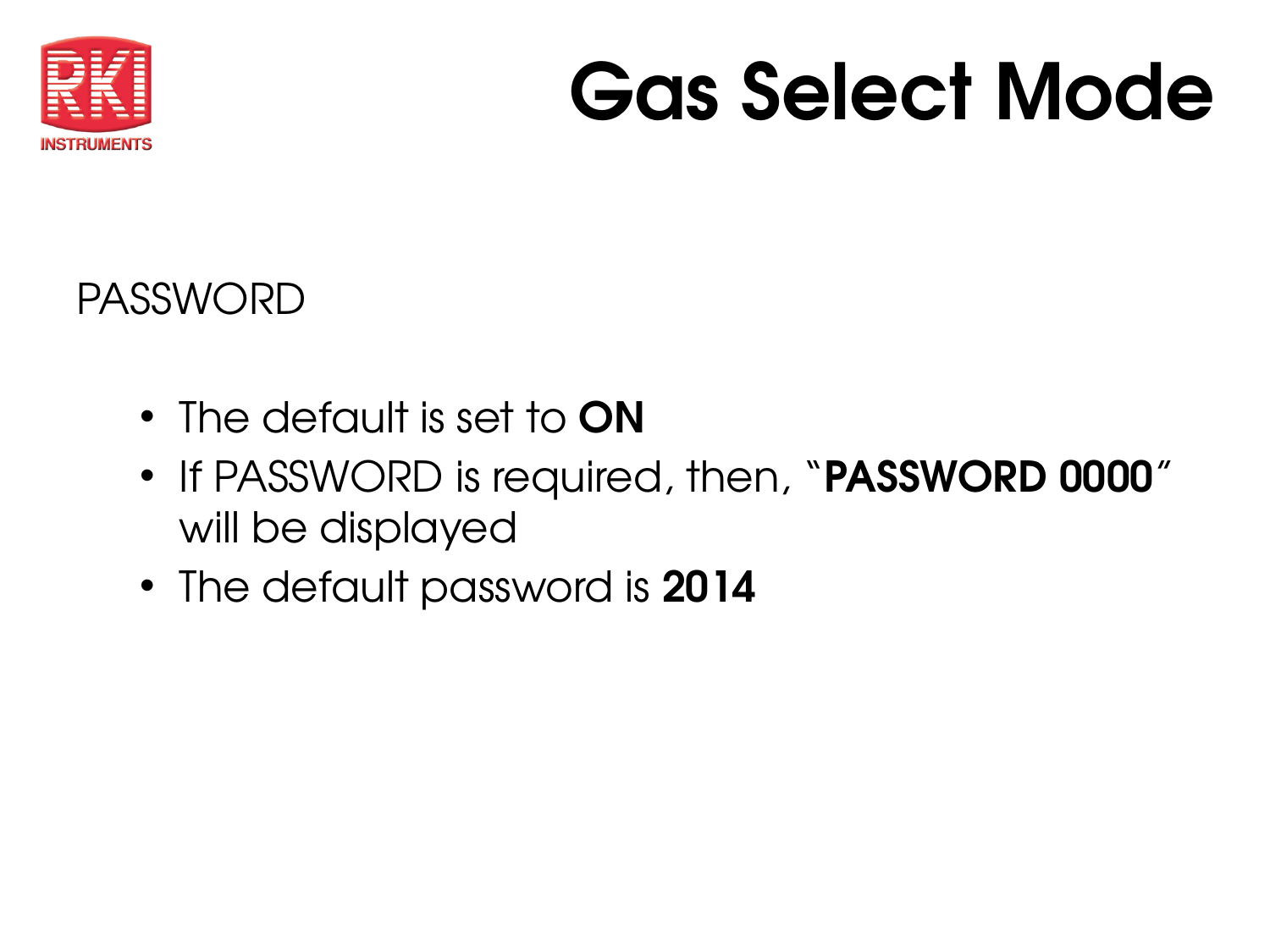

# Gas Select Mode
PASSWORD

The default is set to ON
If PASSWORD is required, then, “PASSWORD 0000” will be displayed
The default password is 2014